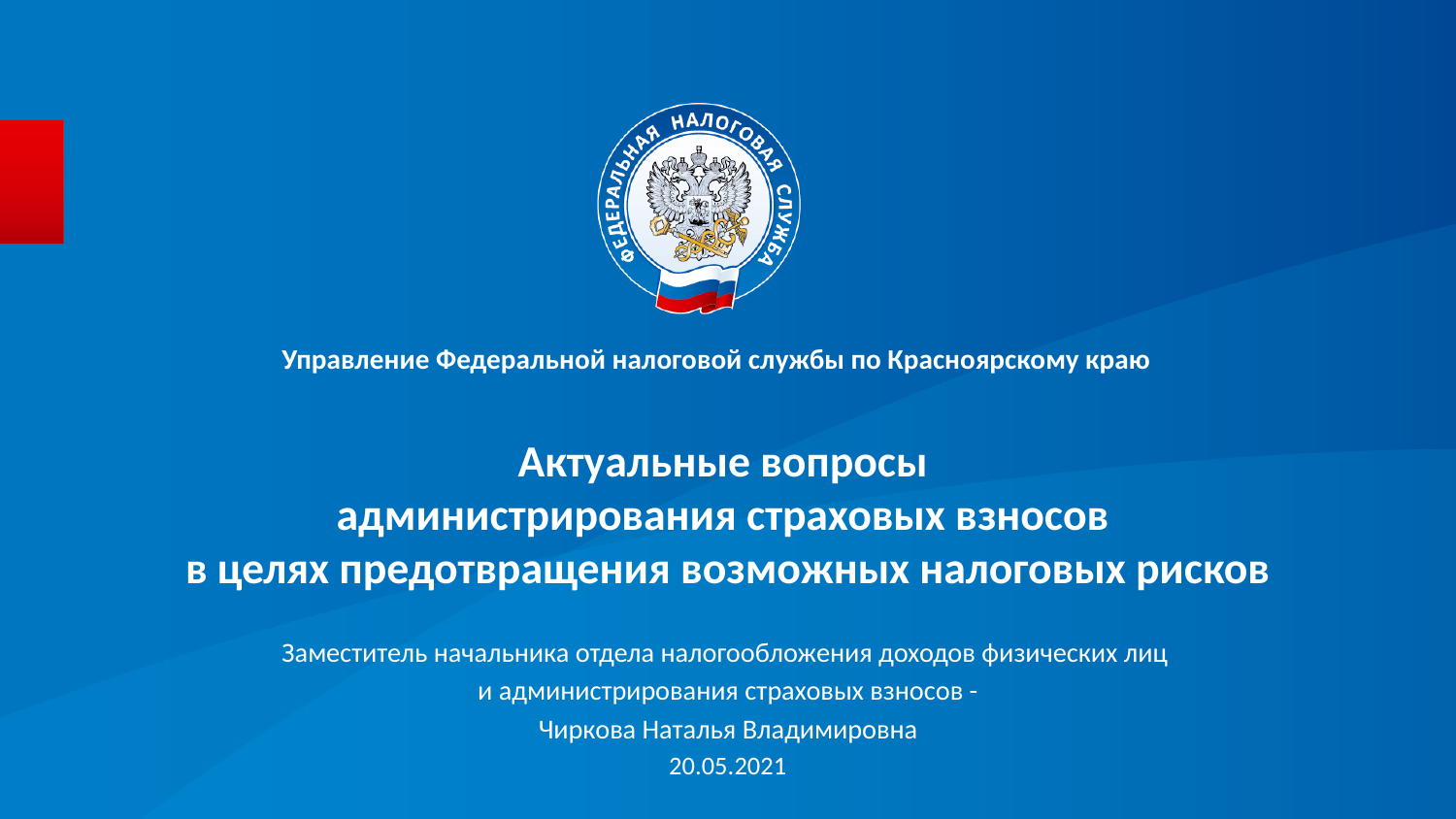

Управление Федеральной налоговой службы по Красноярскому краю
# Актуальные вопросы администрирования страховых взносов в целях предотвращения возможных налоговых рисков
Заместитель начальника отдела налогообложения доходов физических лиц
и администрирования страховых взносов -
Чиркова Наталья Владимировна
20.05.2021